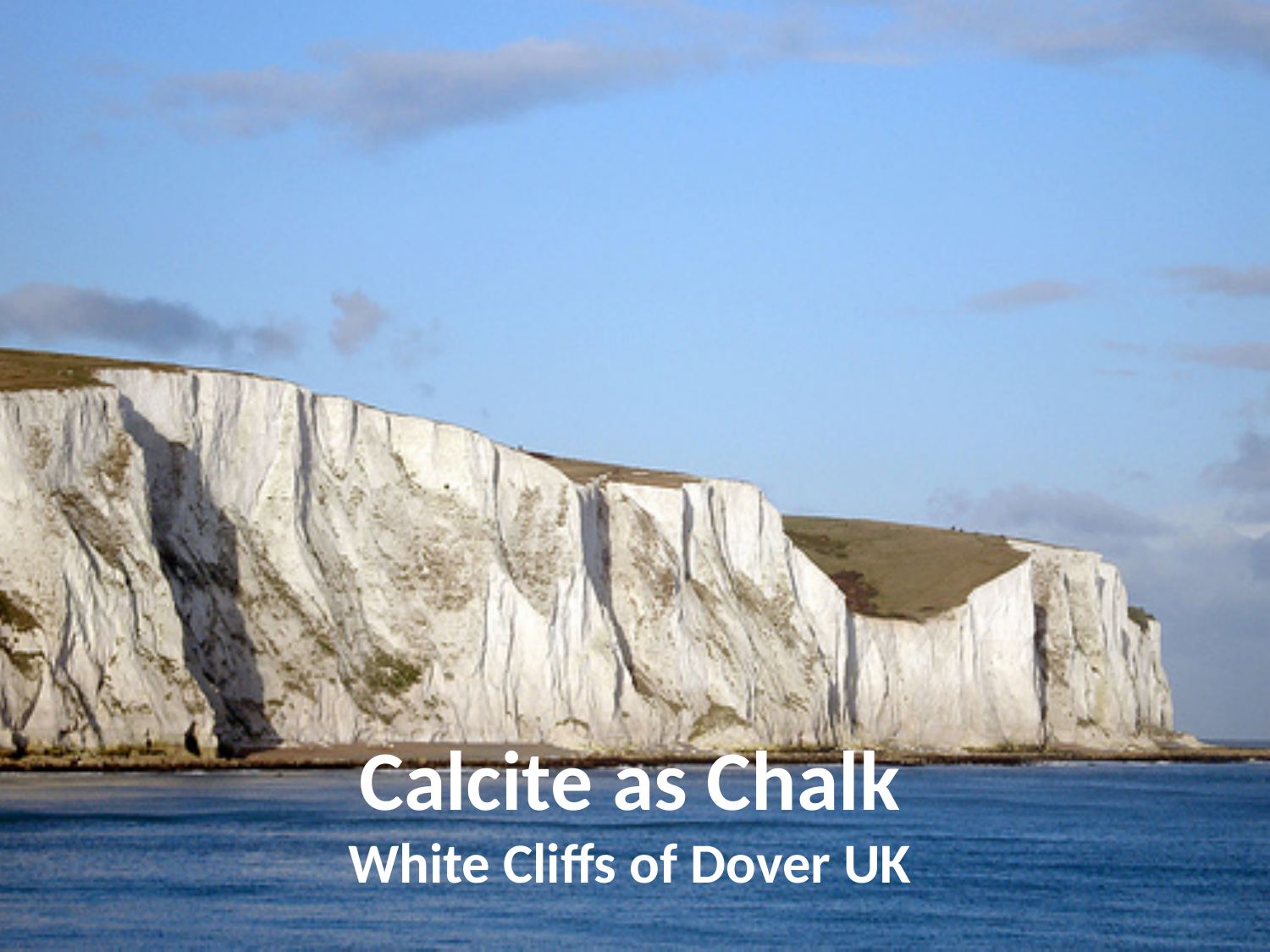

# Calcite as Chalk White Cliffs of Dover UK